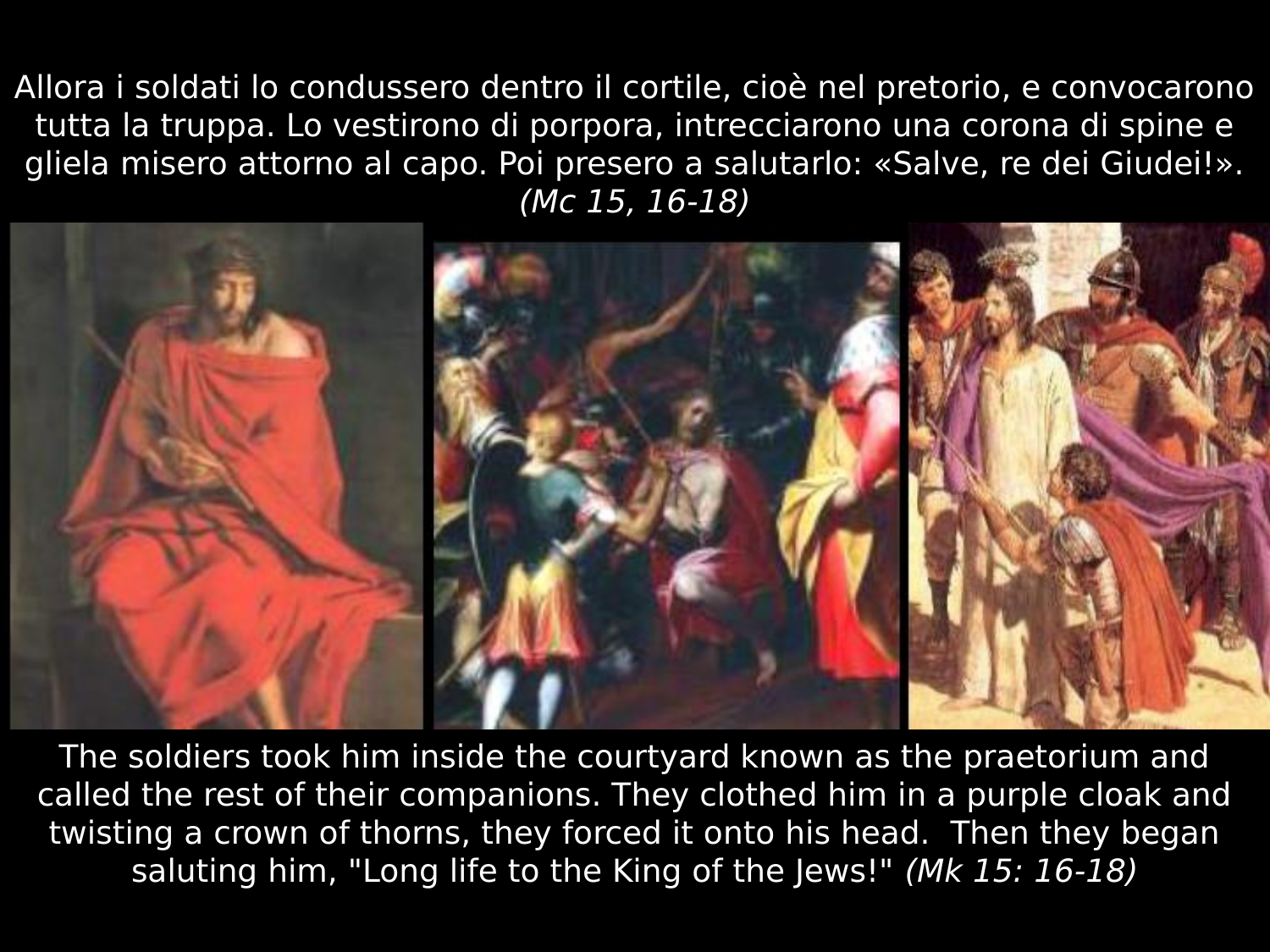

# Allora i soldati lo condussero dentro il cortile, cioè nel pretorio, e convocarono tutta la truppa. Lo vestirono di porpora, intrecciarono una corona di spine e gliela misero attorno al capo. Poi presero a salutarlo: «Salve, re dei Giudei!». (Mc 15, 16-18)
The soldiers took him inside the courtyard known as the praetorium and called the rest of their companions. They clothed him in a purple cloak and twisting a crown of thorns, they forced it onto his head.  Then they began saluting him, "Long life to the King of the Jews!" (Mk 15: 16-18)